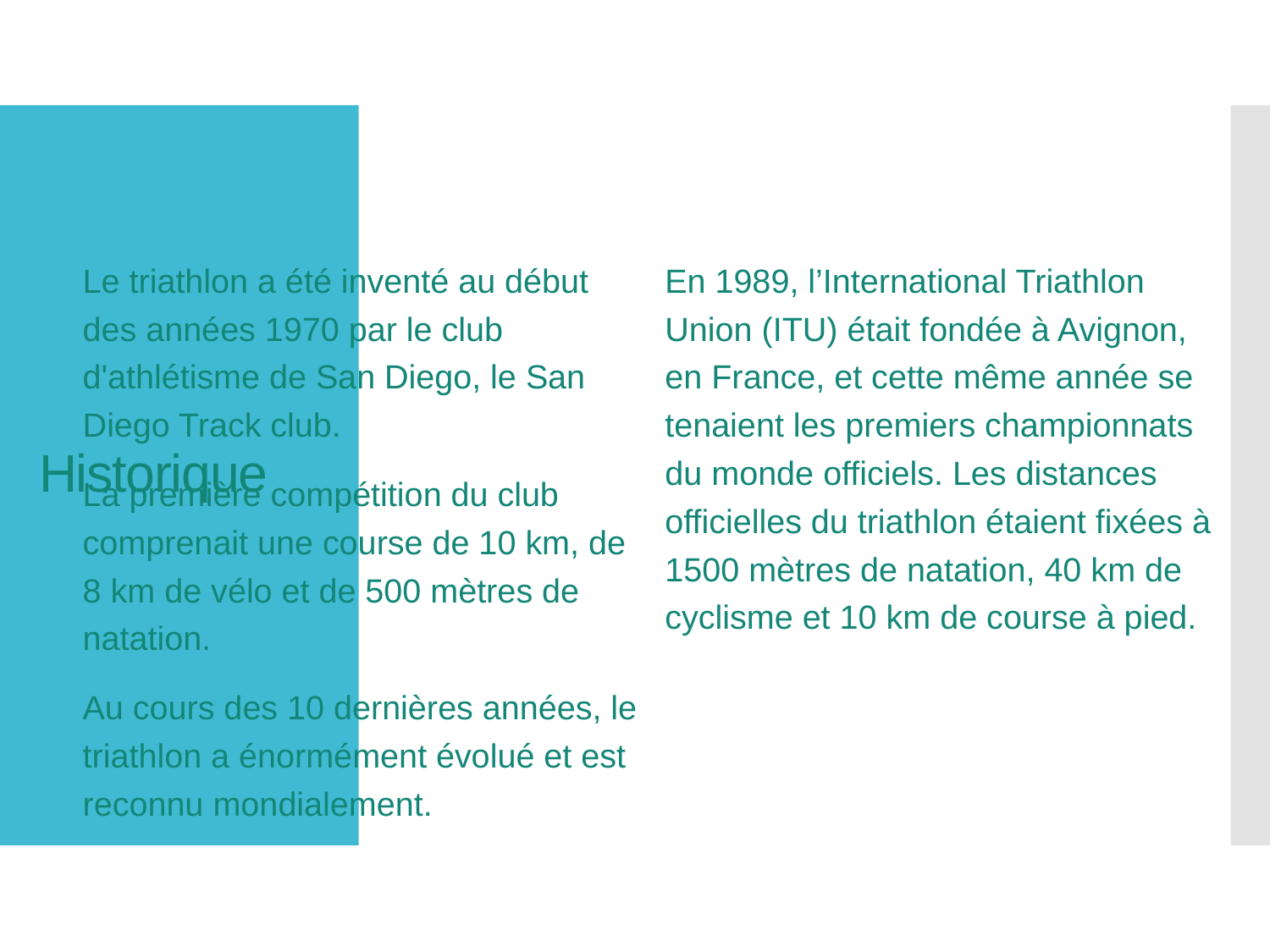

# Historique
Le triathlon a été inventé au début des années 1970 par le club d'athlétisme de San Diego, le San Diego Track club.
La première compétition du club comprenait une course de 10 km, de 8 km de vélo et de 500 mètres de natation.
Au cours des 10 dernières années, le triathlon a énormément évolué et est reconnu mondialement.
En 1989, l’International Triathlon Union (ITU) était fondée à Avignon, en France, et cette même année se tenaient les premiers championnats du monde officiels. Les distances officielles du triathlon étaient fixées à 1500 mètres de natation, 40 km de cyclisme et 10 km de course à pied.